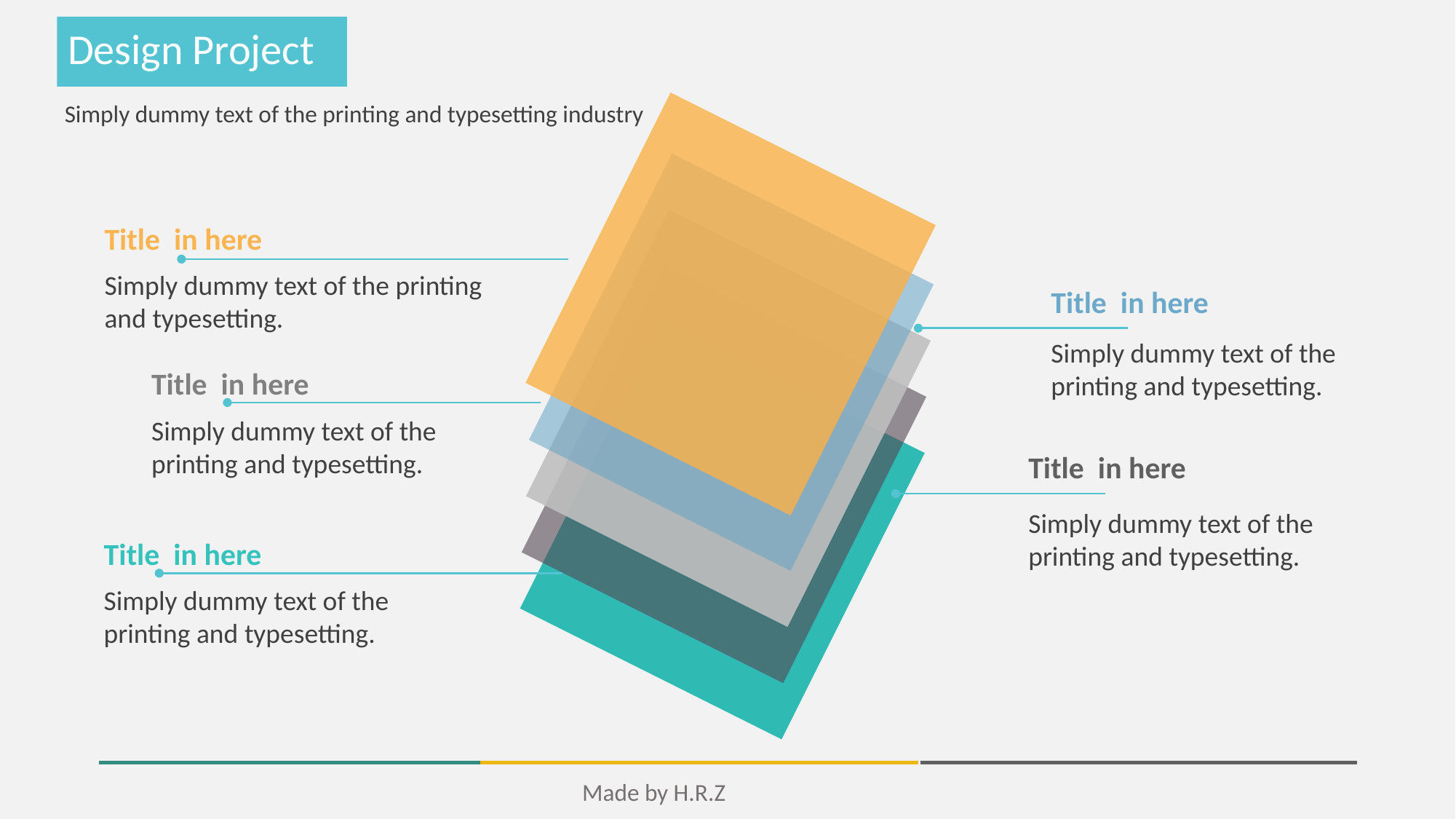

Design Project
Simply dummy text of the printing and typesetting industry

Title  in here
Simply dummy text of the printing and typesetting.

Title  in here
Simply dummy text of the printing and typesetting.

Title  in here
Simply dummy text of the printing and typesetting.

Title  in here
Simply dummy text of the printing and typesetting.

Title  in here
Simply dummy text of the printing and typesetting.

Made by H.R.Z